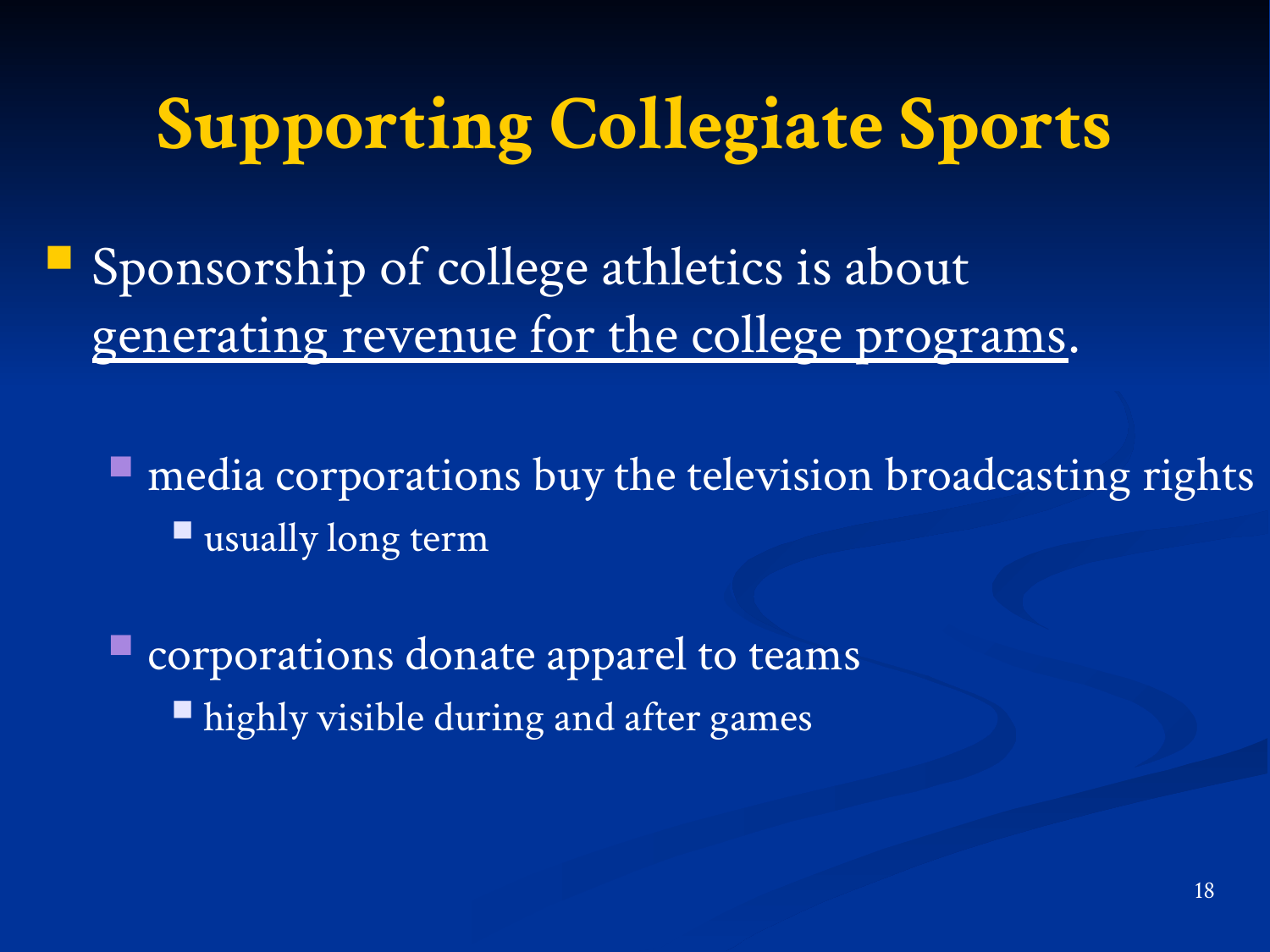

Supporting Collegiate Sports
Sponsorship of college athletics is about
generating revenue for the college programs.
media corporations buy the television broadcasting rights
usually long term
corporations donate apparel to teams
highly visible during and after games
18